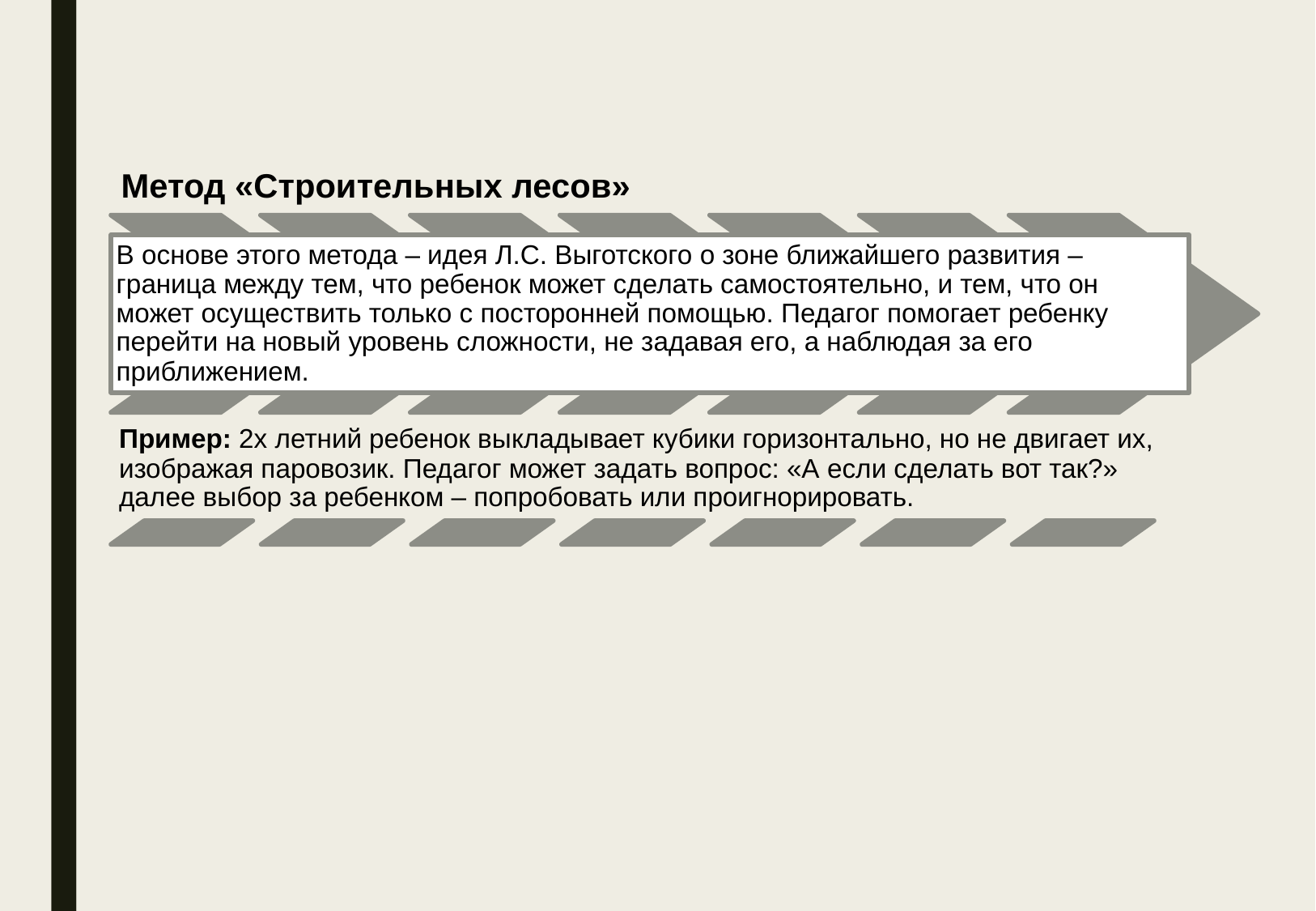

Метод «Строительных лесов»
В основе этого метода – идея Л.С. Выготского о зоне ближайшего развития – граница между тем, что ребенок может сделать самостоятельно, и тем, что он может осуществить только с посторонней помощью. Педагог помогает ребенку перейти на новый уровень сложности, не задавая его, а наблюдая за его приближением.
Пример: 2х летний ребенок выкладывает кубики горизонтально, но не двигает их, изображая паровозик. Педагог может задать вопрос: «А если сделать вот так?» далее выбор за ребенком – попробовать или проигнорировать.